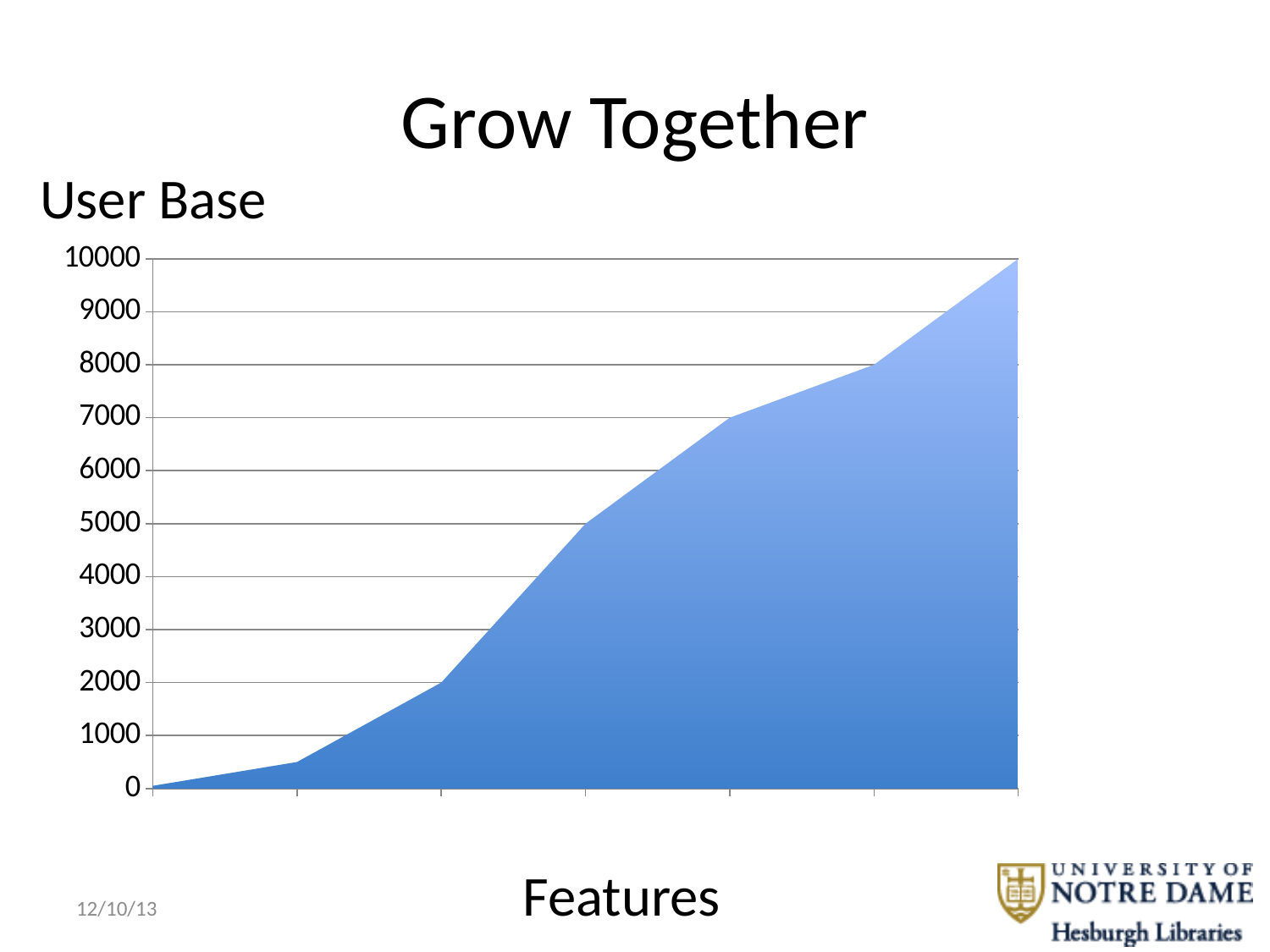

# Grow Together
User Base

### Chart

| Category | Features |
|---|---|
| Column1 | 50.0 |
| Column2 | 500.0 |
| Series 3 | 2000.0 |
| Series 4 | 5000.0 |
| Series 5 | 7000.0 |
| Series 6 | 8000.0 |
| Series 7 | 10000.0 |
Features
12/10/13